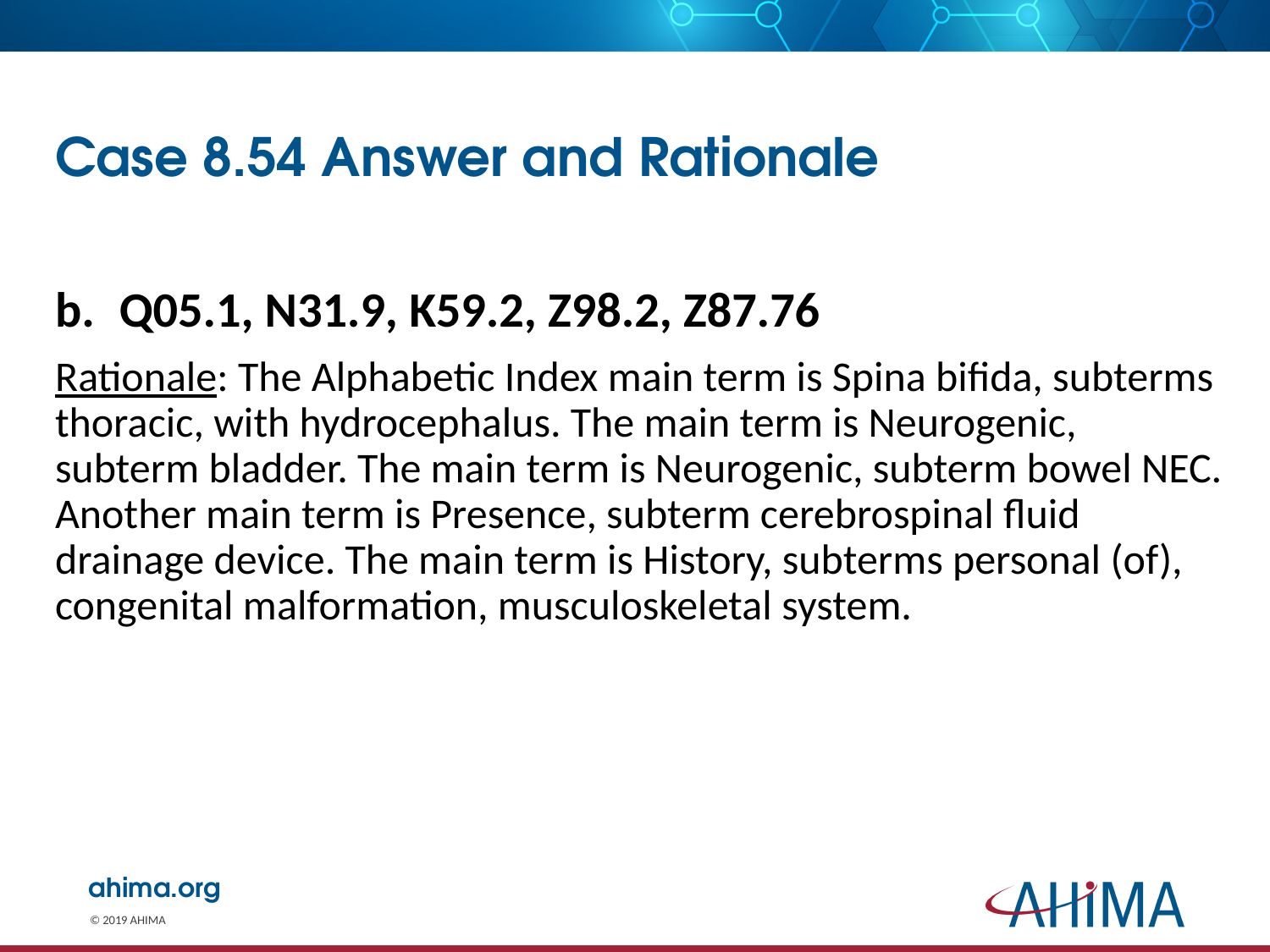

# Case 8.54 Answer and Rationale

Q05.1, N31.9, K59.2, Z98.2, Z87.76
Rationale: The Alphabetic Index main term is Spina bifida, subterms thoracic, with hydrocephalus. The main term is Neurogenic, subterm bladder. The main term is Neurogenic, subterm bowel NEC. Another main term is Presence, subterm cerebrospinal fluid drainage device. The main term is History, subterms personal (of), congenital malformation, musculoskeletal system.